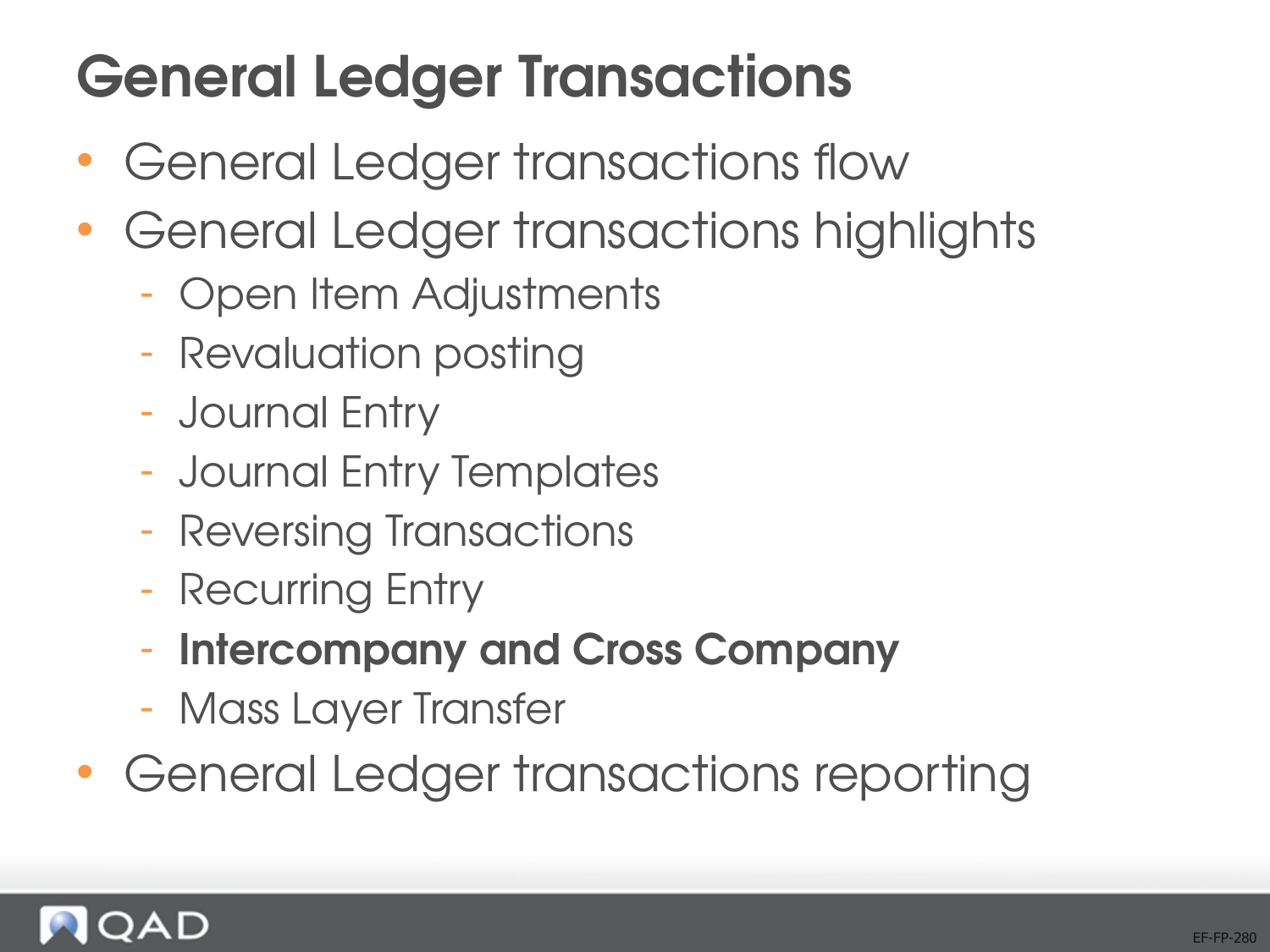

# General Ledger Transactions
General Ledger transactions flow
General Ledger transactions highlights
Open Item Adjustments
Revaluation posting
Journal Entry
Journal Entry Templates
Reversing Transactions
Recurring Entry
Intercompany and Cross Company
Mass Layer Transfer
General Ledger transactions reporting

EF-FP-280